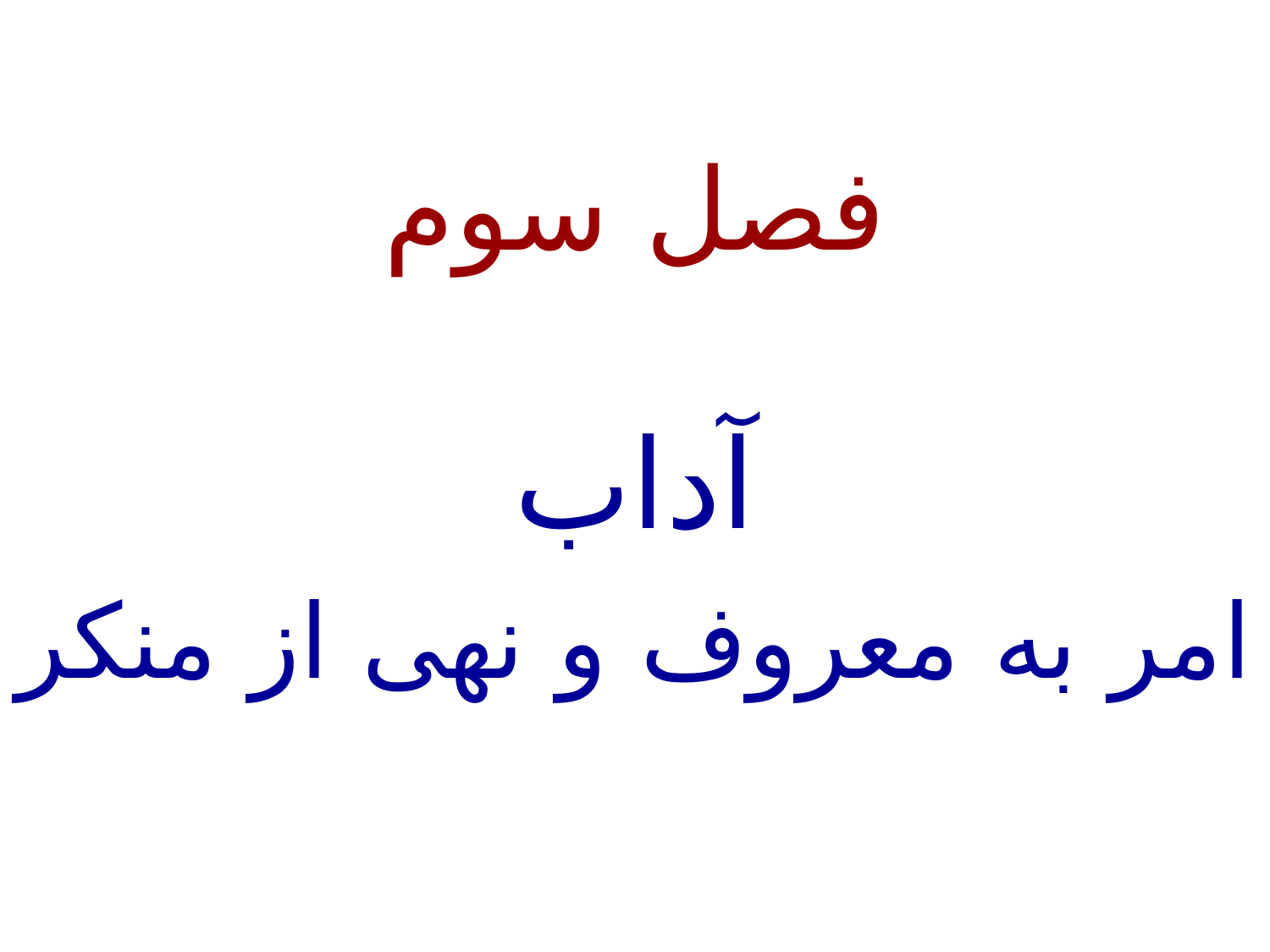

فصل سوم

آداب
امر به معروف و نهی از منکر